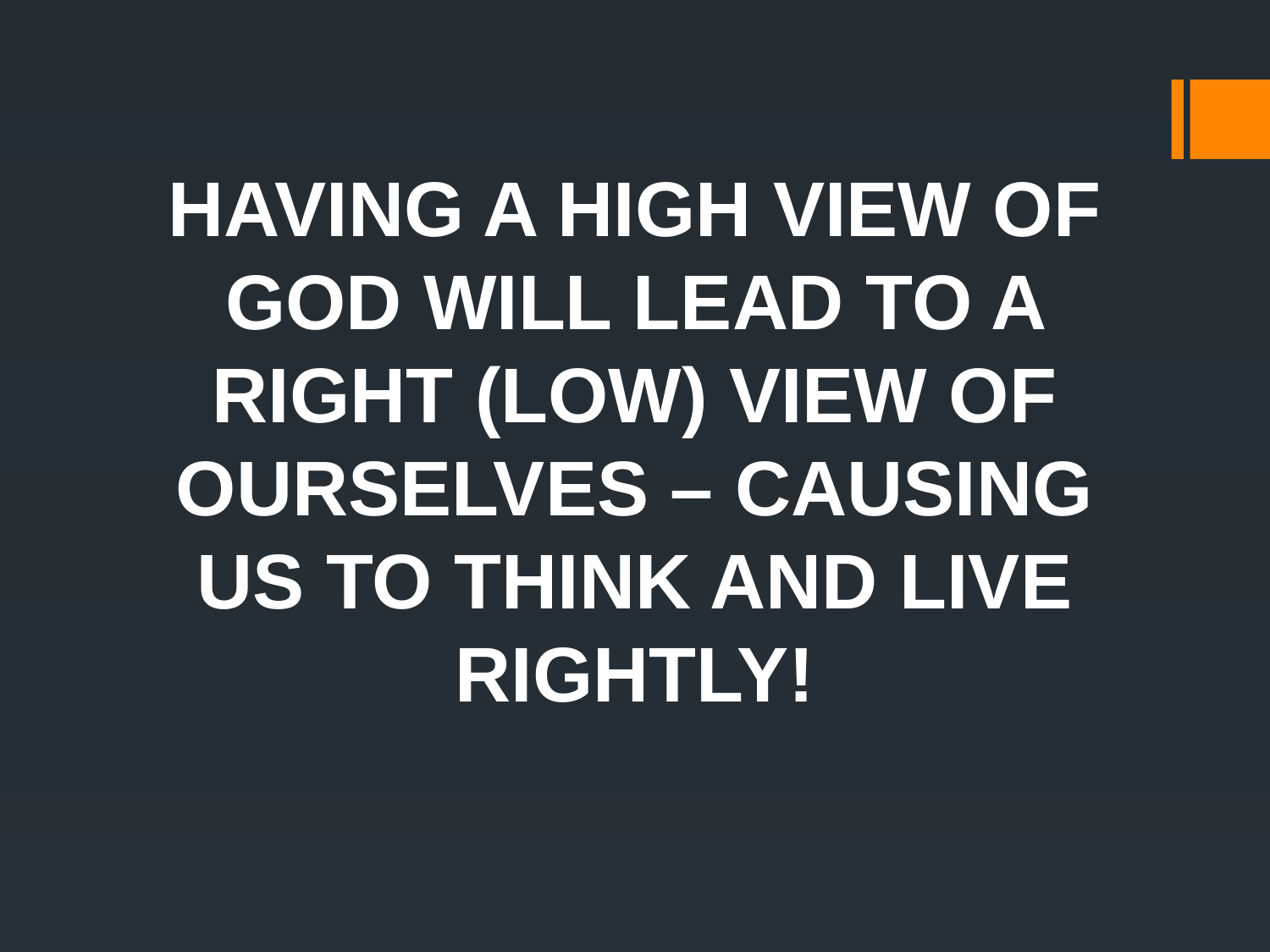

HAVING A HIGH VIEW OF GOD WILL LEAD TO A RIGHT (LOW) VIEW OF OURSELVES – CAUSING US TO THINK AND LIVE RIGHTLY!